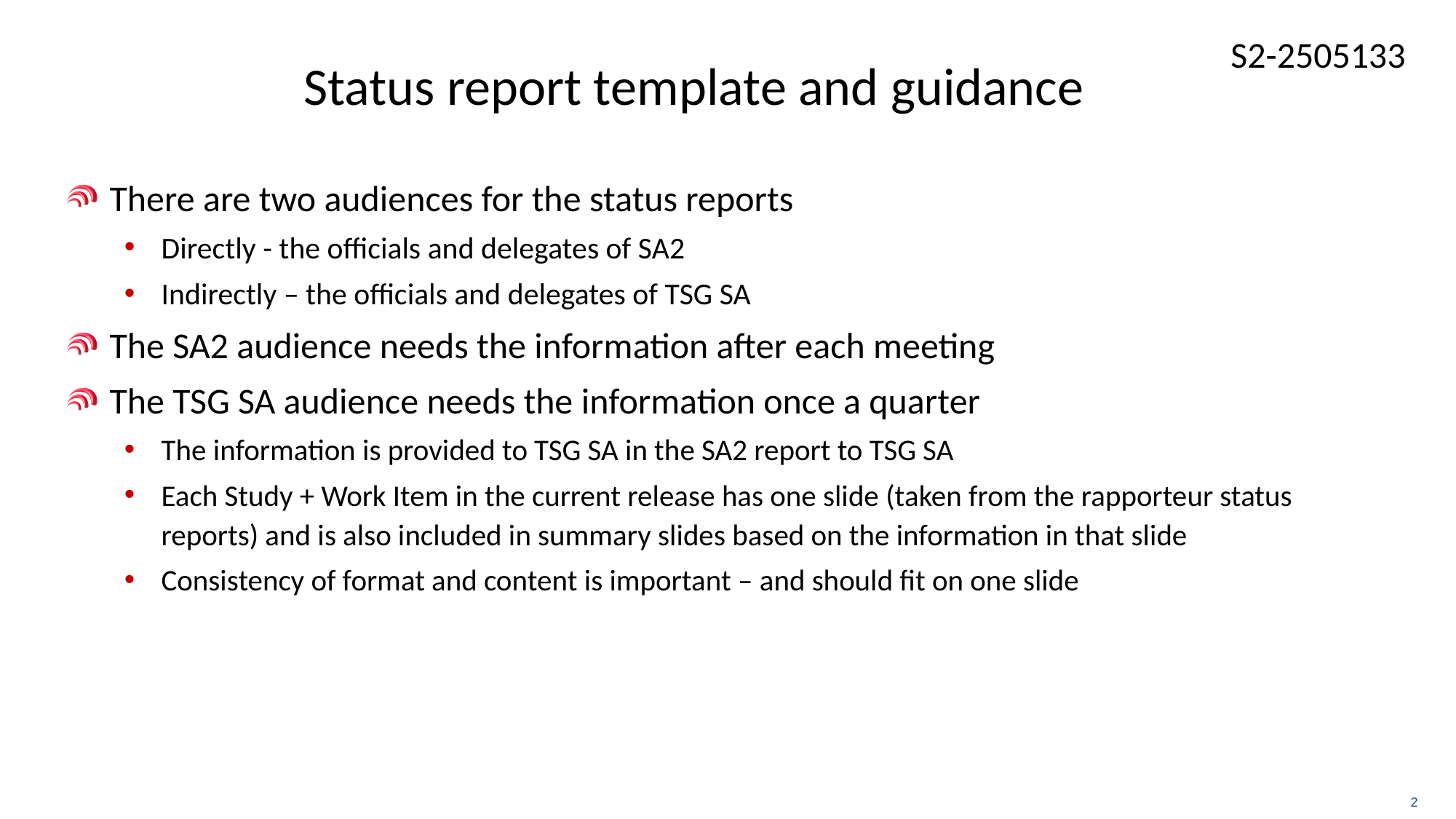

# Status report template and guidance
There are two audiences for the status reports
Directly - the officials and delegates of SA2
Indirectly – the officials and delegates of TSG SA
The SA2 audience needs the information after each meeting
The TSG SA audience needs the information once a quarter
The information is provided to TSG SA in the SA2 report to TSG SA
Each Study + Work Item in the current release has one slide (taken from the rapporteur status reports) and is also included in summary slides based on the information in that slide
Consistency of format and content is important – and should fit on one slide